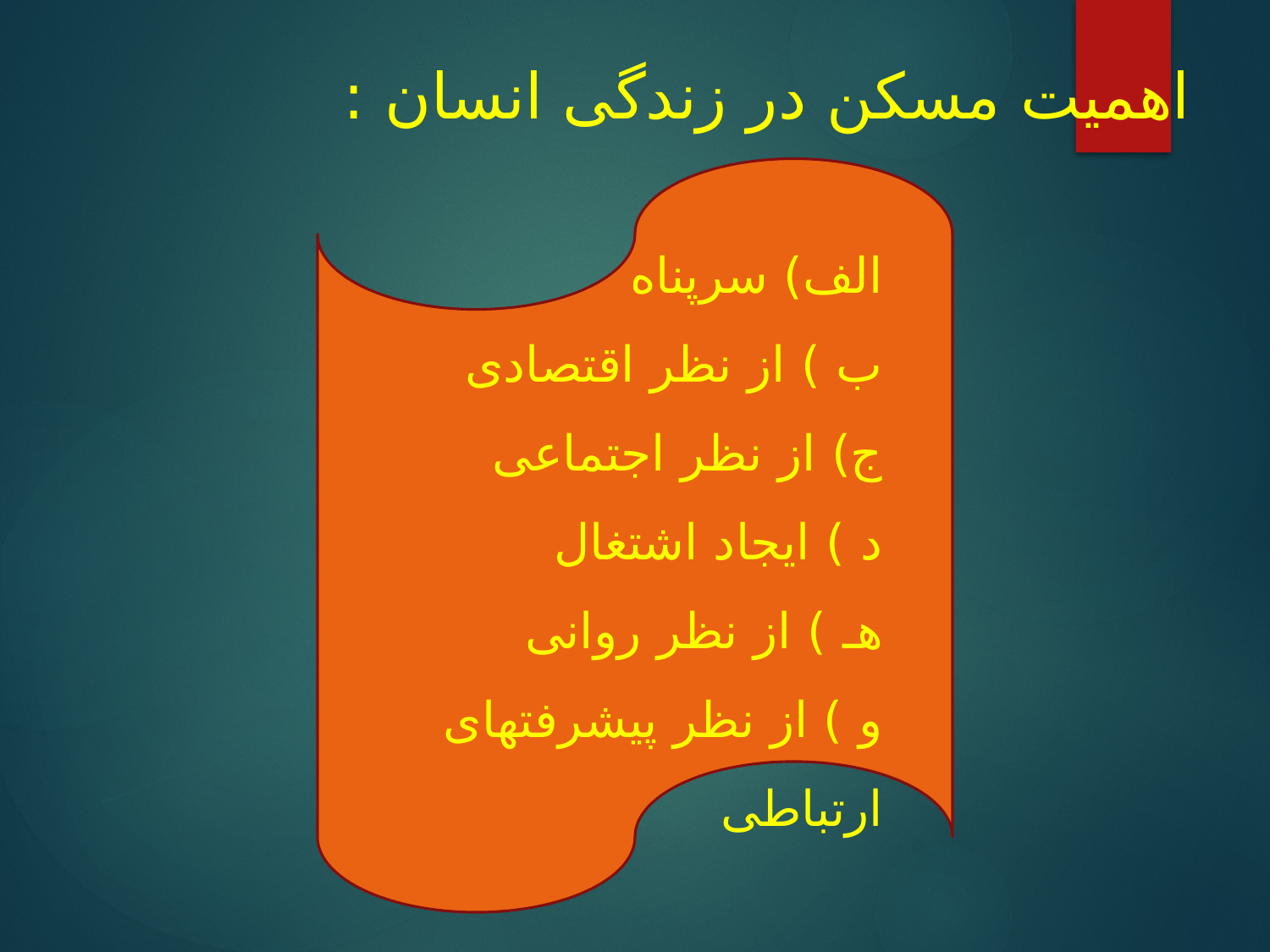

اهمیت مسکن در زندگی انسان :

الف) سرپناه
ب ) از نظر اقتصادی
ج) از نظر اجتماعی
د ) ایجاد اشتغال
هـ ) از نظر روانی
و ) از نظر پیشرفتهای ارتباطی